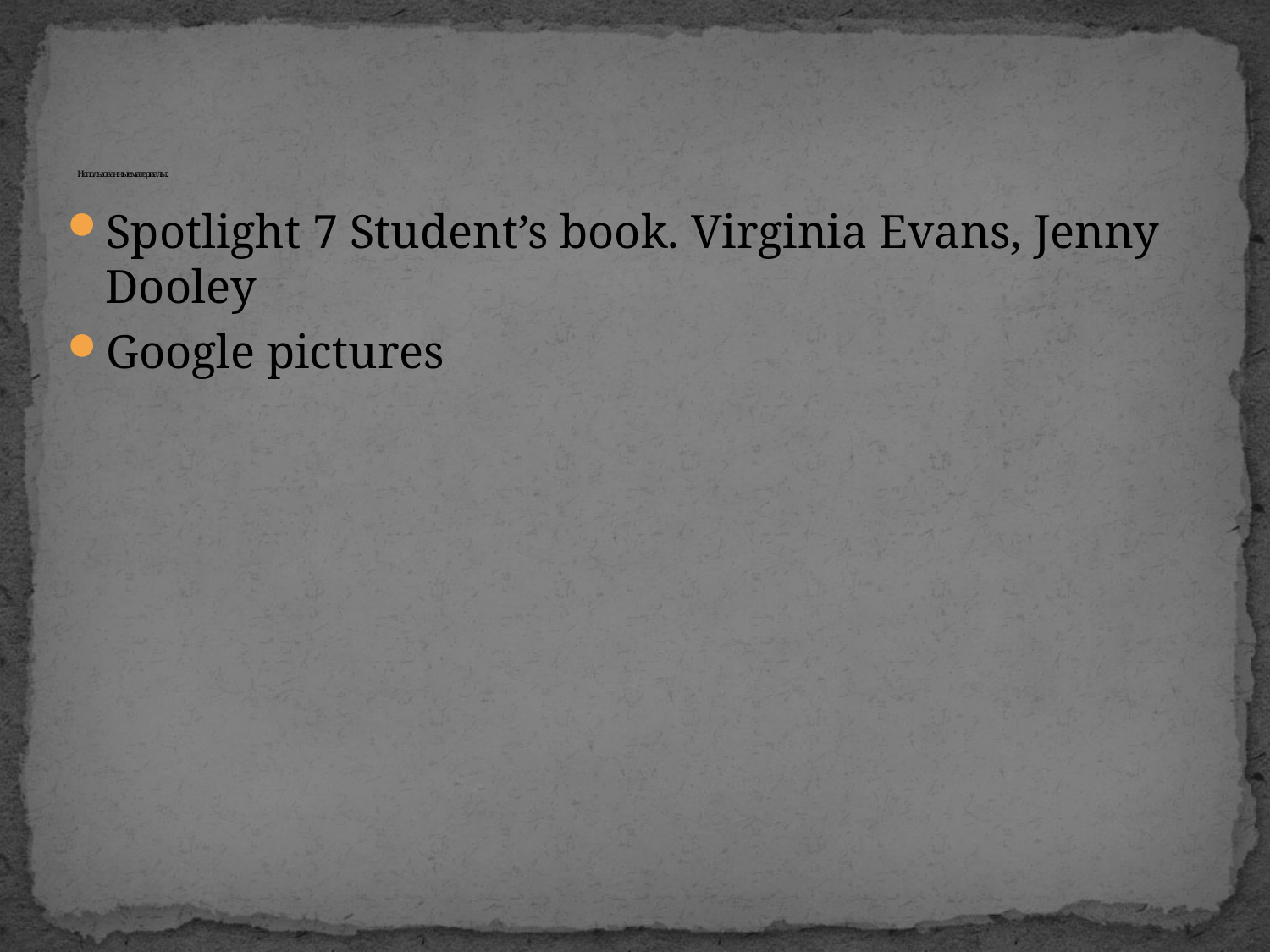

# Использованные материалы:
Spotlight 7 Student’s book. Virginia Evans, Jenny Dooley
Google pictures